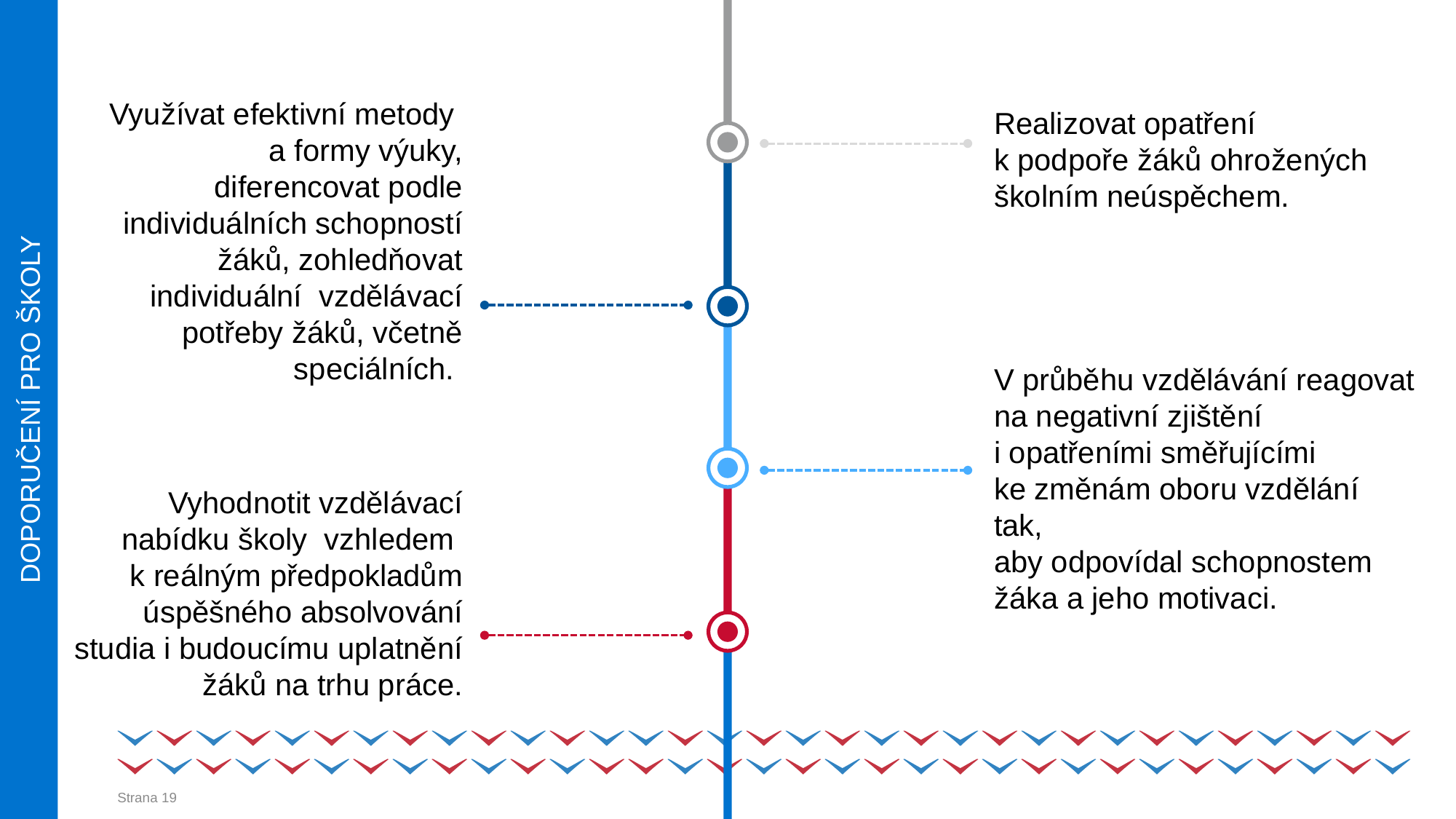

DOPORUČENÍ PRO ŠKOLY

Využívat efektivní metody
a formy výuky, diferencovat podle individuálních schopností žáků, zohledňovat individuální  vzdělávací potřeby žáků, včetně speciálních.
Realizovat opatření k podpoře žáků ohrožených školním neúspěchem.

V průběhu vzdělávání reagovat na negativní zjištění
i opatřeními směřujícími
ke změnám oboru vzdělání tak,
aby odpovídal schopnostem žáka a jeho motivaci.

Vyhodnotit vzdělávací nabídku školy  vzhledem
k reálným předpokladům úspěšného absolvování studia i budoucímu uplatnění žáků na trhu práce.